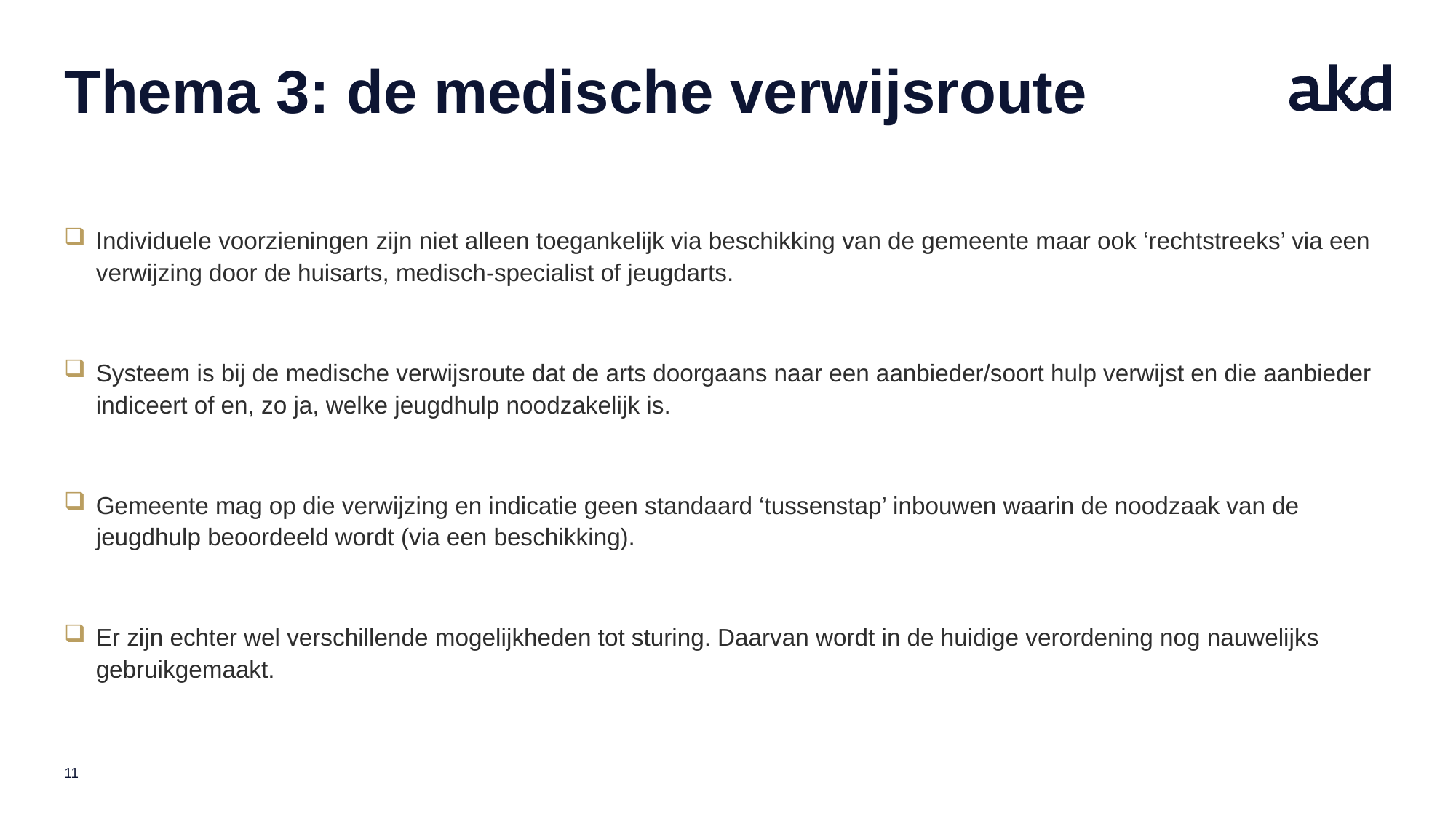

# Thema 3: de medische verwijsroute

Individuele voorzieningen zijn niet alleen toegankelijk via beschikking van de gemeente maar ook ‘rechtstreeks’ via een verwijzing door de huisarts, medisch-specialist of jeugdarts.

Systeem is bij de medische verwijsroute dat de arts doorgaans naar een aanbieder/soort hulp verwijst en die aanbieder indiceert of en, zo ja, welke jeugdhulp noodzakelijk is.

Gemeente mag op die verwijzing en indicatie geen standaard ‘tussenstap’ inbouwen waarin de noodzaak van de jeugdhulp beoordeeld wordt (via een beschikking).

Er zijn echter wel verschillende mogelijkheden tot sturing. Daarvan wordt in de huidige verordening nog nauwelijks gebruikgemaakt.
11